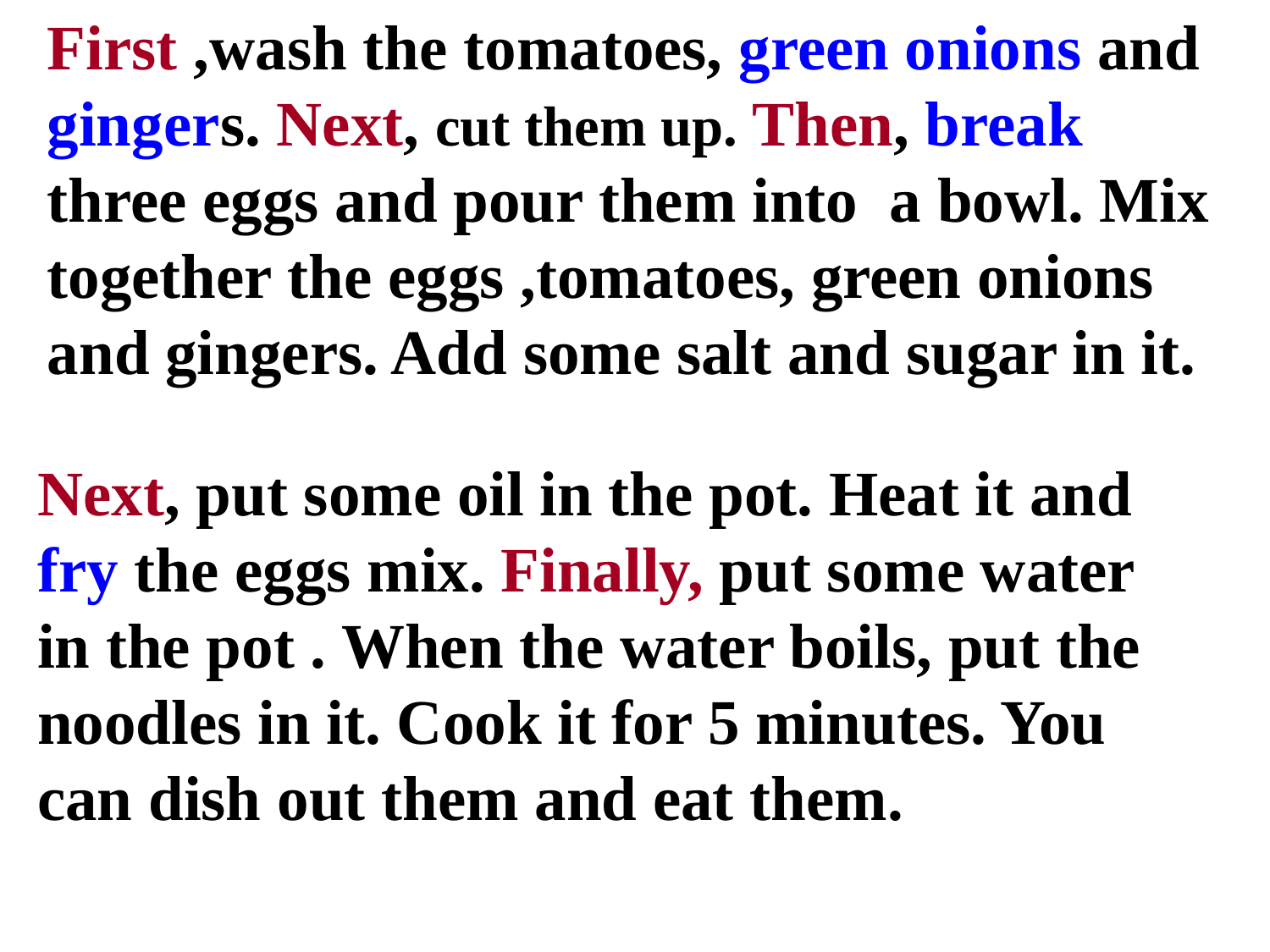

First ,wash the tomatoes, green onions and gingers. Next, cut them up. Then, break three eggs and pour them into  a bowl. Mix together the eggs ,tomatoes, green onions and gingers. Add some salt and sugar in it.
Next, put some oil in the pot. Heat it and fry the eggs mix. Finally, put some water in the pot . When the water boils, put the noodles in it. Cook it for 5 minutes. You can dish out them and eat them.